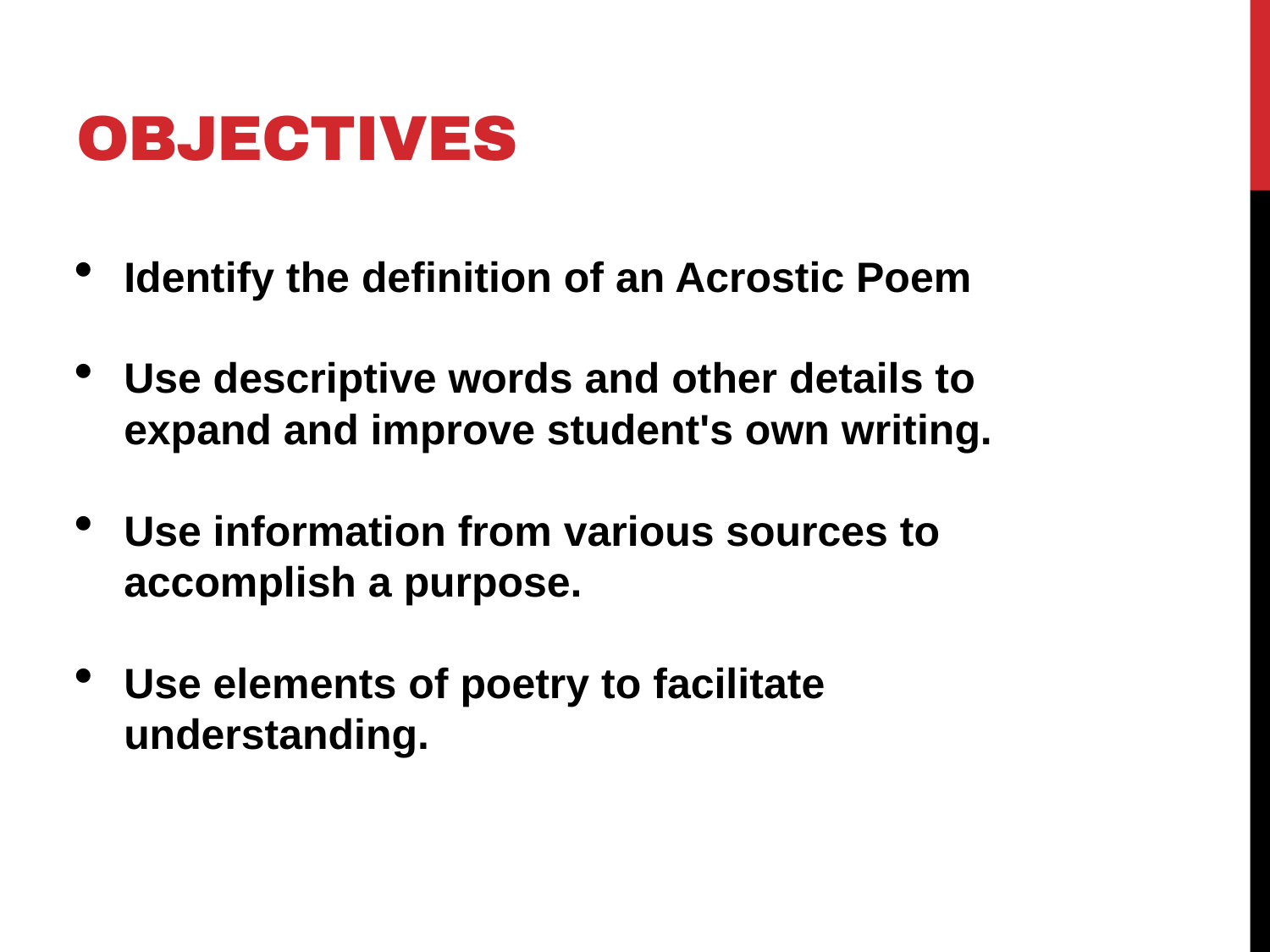

# Objectives
Identify the definition of an Acrostic Poem

Use descriptive words and other details to expand and improve student's own writing.

Use information from various sources to accomplish a purpose.

Use elements of poetry to facilitate understanding.